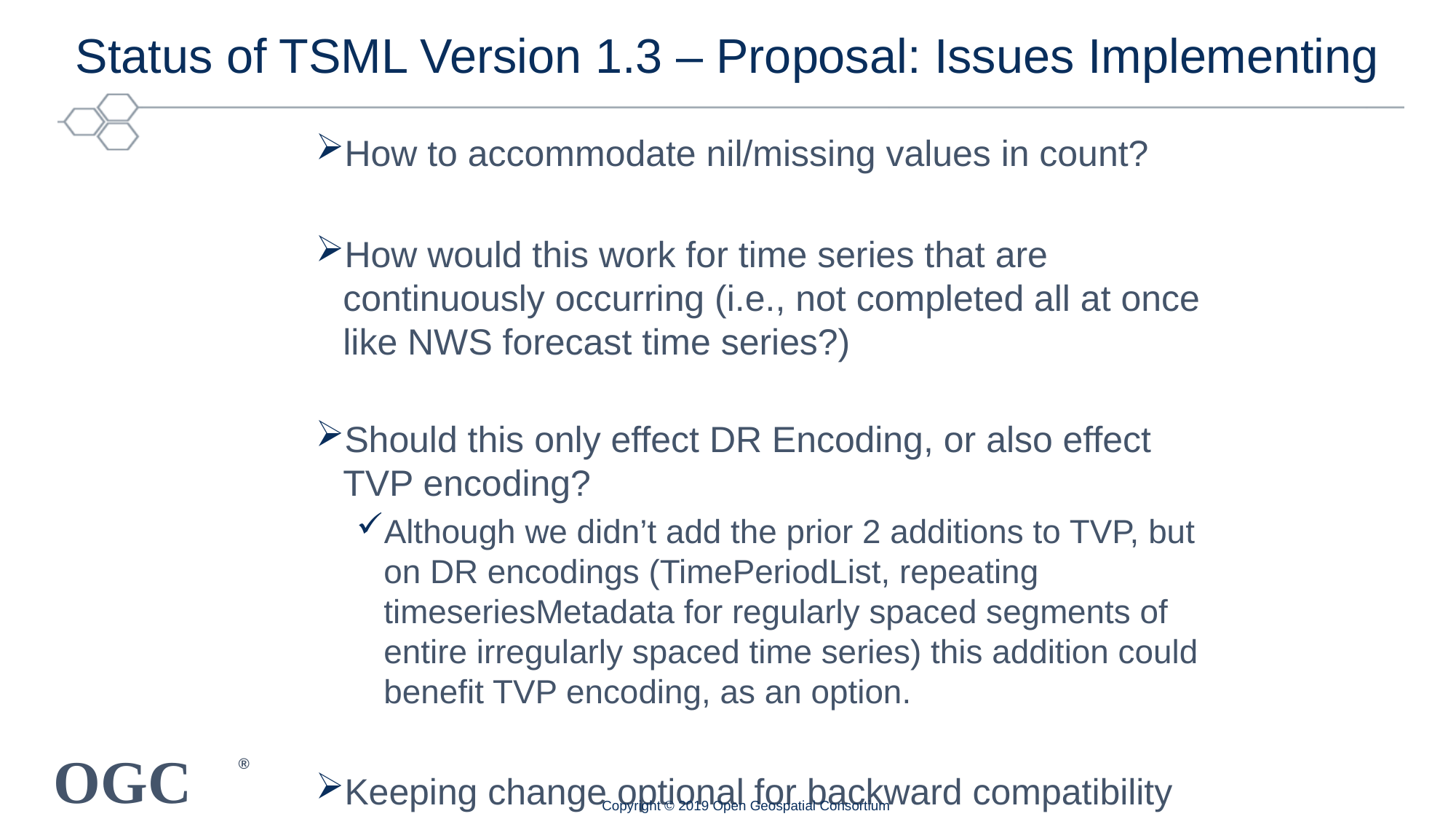

# Status of TSML Version 1.3 – Proposal: Issues Implementing

How to accommodate nil/missing values in count?

How would this work for time series that are continuously occurring (i.e., not completed all at once like NWS forecast time series?)

Should this only effect DR Encoding, or also effect TVP encoding?
Although we didn’t add the prior 2 additions to TVP, but on DR encodings (TimePeriodList, repeating timeseriesMetadata for regularly spaced segments of entire irregularly spaced time series) this addition could benefit TVP encoding, as an option.

Keeping change optional for backward compatibility

Copyright © 2019 Open Geospatial Consortium